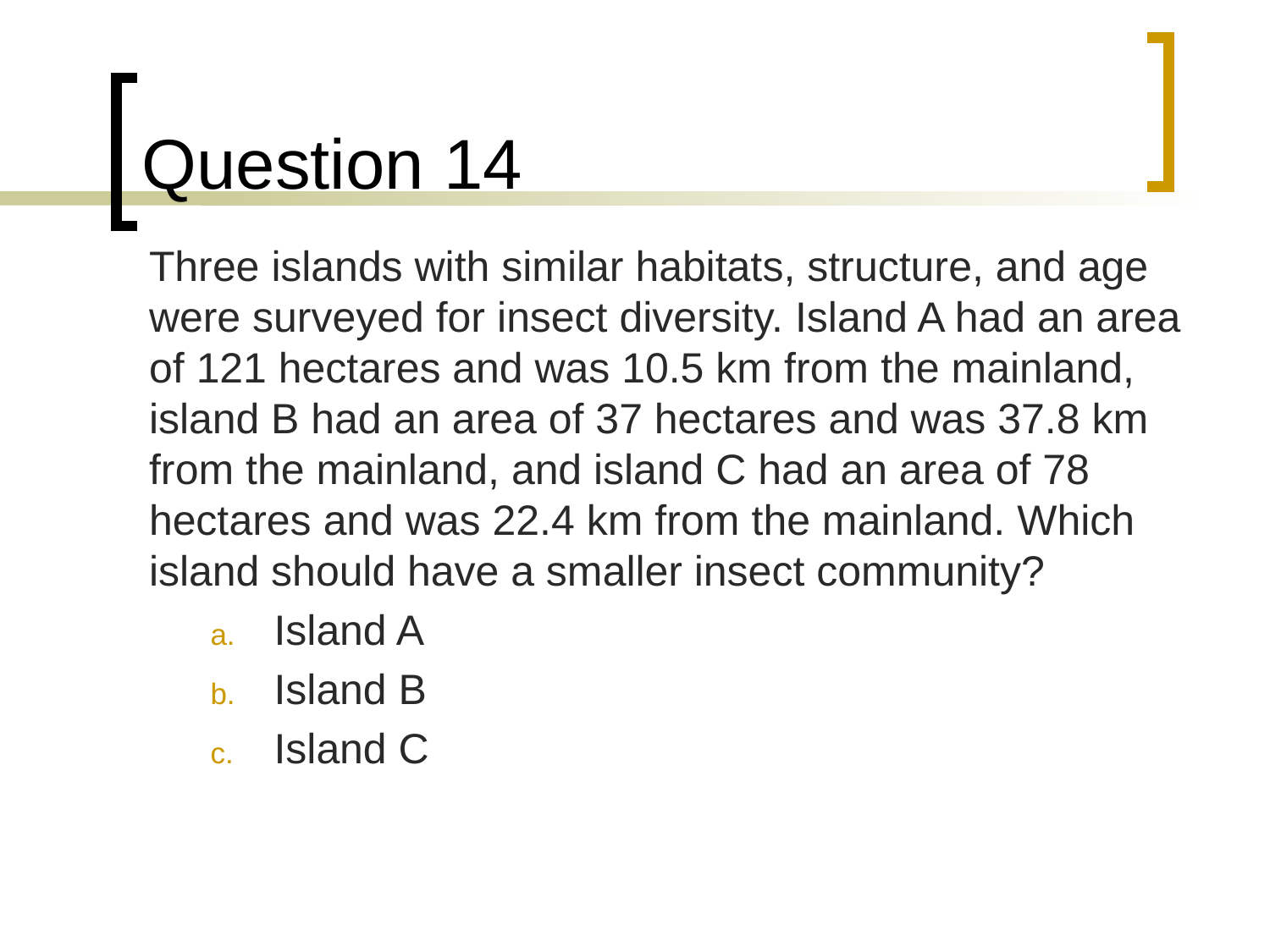

# Question 14
	Three islands with similar habitats, structure, and age were surveyed for insect diversity. Island A had an area of 121 hectares and was 10.5 km from the mainland, island B had an area of 37 hectares and was 37.8 km from the mainland, and island C had an area of 78 hectares and was 22.4 km from the mainland. Which island should have a smaller insect community?
Island A
Island B
Island C